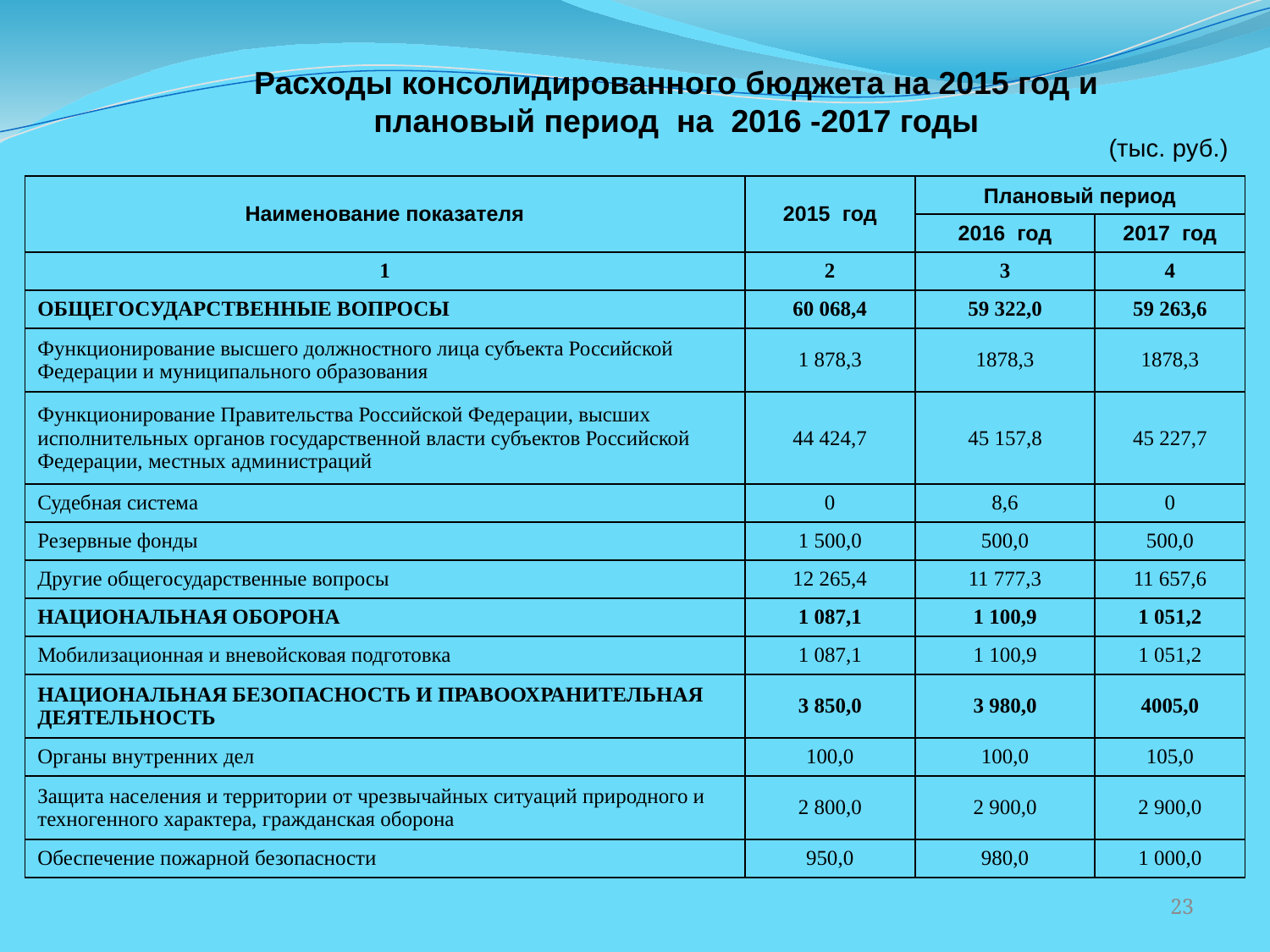

Расходы консолидированного бюджета на 2015 год и плановый период  на  2016 -2017 годы
(тыс. руб.)
| Наименование показателя | 2015 год | Плановый период |  |
| --- | --- | --- | --- |
|  |  | 2016 год | 2017 год |
| 1 | 2 | 3 | 4 |
| ОБЩЕГОСУДАРСТВЕННЫЕ ВОПРОСЫ | 60 068,4 | 59 322,0 | 59 263,6 |
| Функционирование высшего должностного лица субъекта Российской Федерации и муниципального образования | 1 878,3 | 1878,3 | 1878,3 |
| Функционирование Правительства Российской Федерации, высших исполнительных органов государственной власти субъектов Российской Федерации, местных администраций | 44 424,7 | 45 157,8 | 45 227,7 |
| Судебная система | 0 | 8,6 | 0 |
| Резервные фонды | 1 500,0 | 500,0 | 500,0 |
| Другие общегосударственные вопросы | 12 265,4 | 11 777,3 | 11 657,6 |
| НАЦИОНАЛЬНАЯ ОБОРОНА | 1 087,1 | 1 100,9 | 1 051,2 |
| Мобилизационная и вневойсковая подготовка | 1 087,1 | 1 100,9 | 1 051,2 |
| НАЦИОНАЛЬНАЯ БЕЗОПАСНОСТЬ И ПРАВООХРАНИТЕЛЬНАЯ ДЕЯТЕЛЬНОСТЬ | 3 850,0 | 3 980,0 | 4005,0 |
| Органы внутренних дел | 100,0 | 100,0 | 105,0 |
| Защита населения и территории от чрезвычайных ситуаций природного и техногенного характера, гражданская оборона | 2 800,0 | 2 900,0 | 2 900,0 |
| Обеспечение пожарной безопасности | 950,0 | 980,0 | 1 000,0 |

23